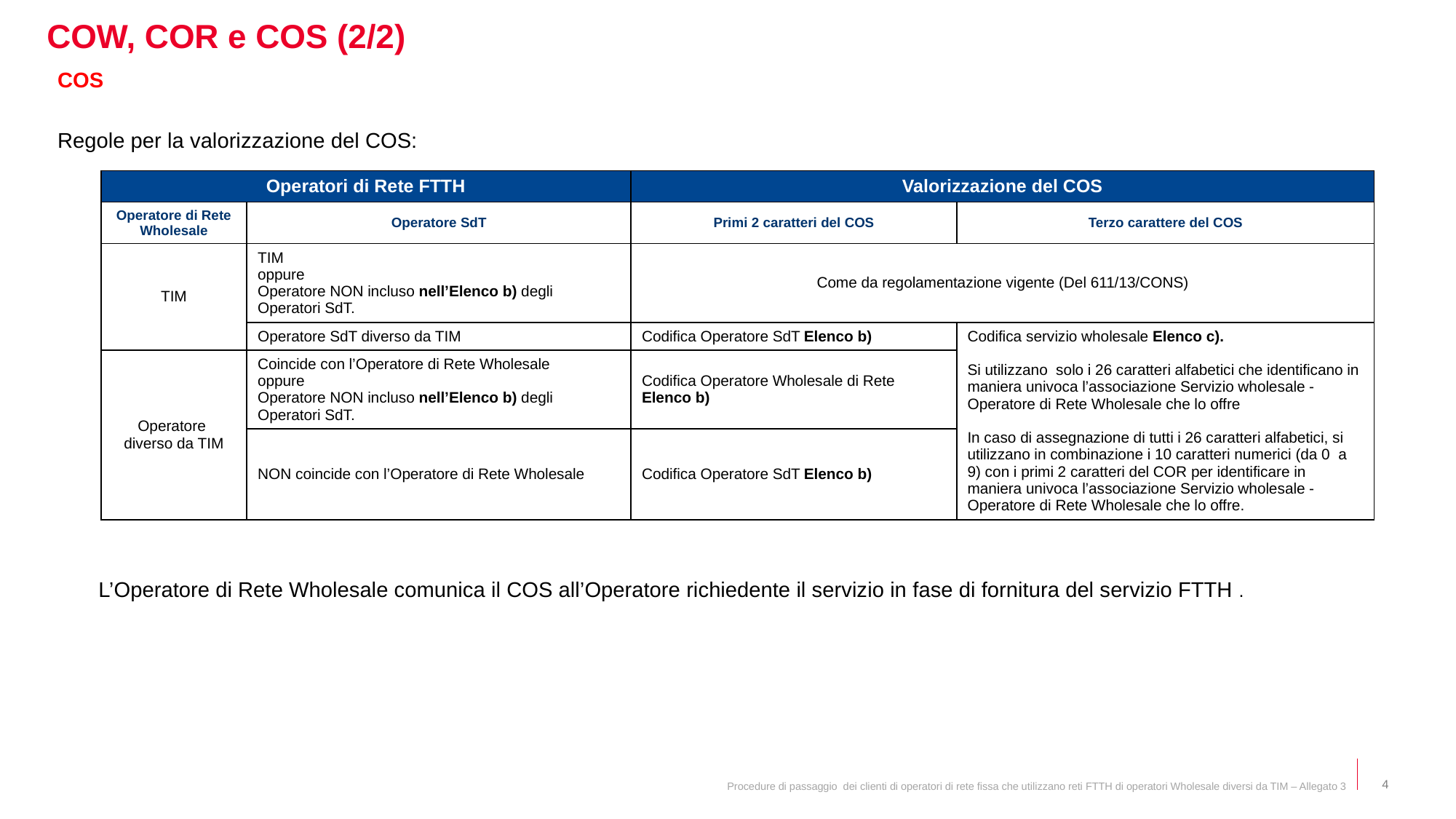

COW, COR e COS (2/2)
COS

Regole per la valorizzazione del COS:

L’Operatore di Rete Wholesale comunica il COS all’Operatore richiedente il servizio in fase di fornitura del servizio FTTH .

| Operatori di Rete FTTH |  | Valorizzazione del COS |  |
| --- | --- | --- | --- |
| Operatore di Rete Wholesale | Operatore SdT | Primi 2 caratteri del COS | Terzo carattere del COS |
| TIM | TIM oppure Operatore NON incluso nell’Elenco b) degli Operatori SdT. | Come da regolamentazione vigente (Del 611/13/CONS) |  |
|  | Operatore SdT diverso da TIM | Codifica Operatore SdT Elenco b) | Codifica servizio wholesale Elenco c). Si utilizzano solo i 26 caratteri alfabetici che identificano in maniera univoca l’associazione Servizio wholesale - Operatore di Rete Wholesale che lo offre In caso di assegnazione di tutti i 26 caratteri alfabetici, si utilizzano in combinazione i 10 caratteri numerici (da 0 a 9) con i primi 2 caratteri del COR per identificare in maniera univoca l’associazione Servizio wholesale - Operatore di Rete Wholesale che lo offre. |
| Operatore diverso da TIM | Coincide con l’Operatore di Rete Wholesale oppure Operatore NON incluso nell’Elenco b) degli Operatori SdT. | Codifica Operatore Wholesale di Rete Elenco b) |  |
|  | NON coincide con l’Operatore di Rete Wholesale | Codifica Operatore SdT Elenco b) |  |